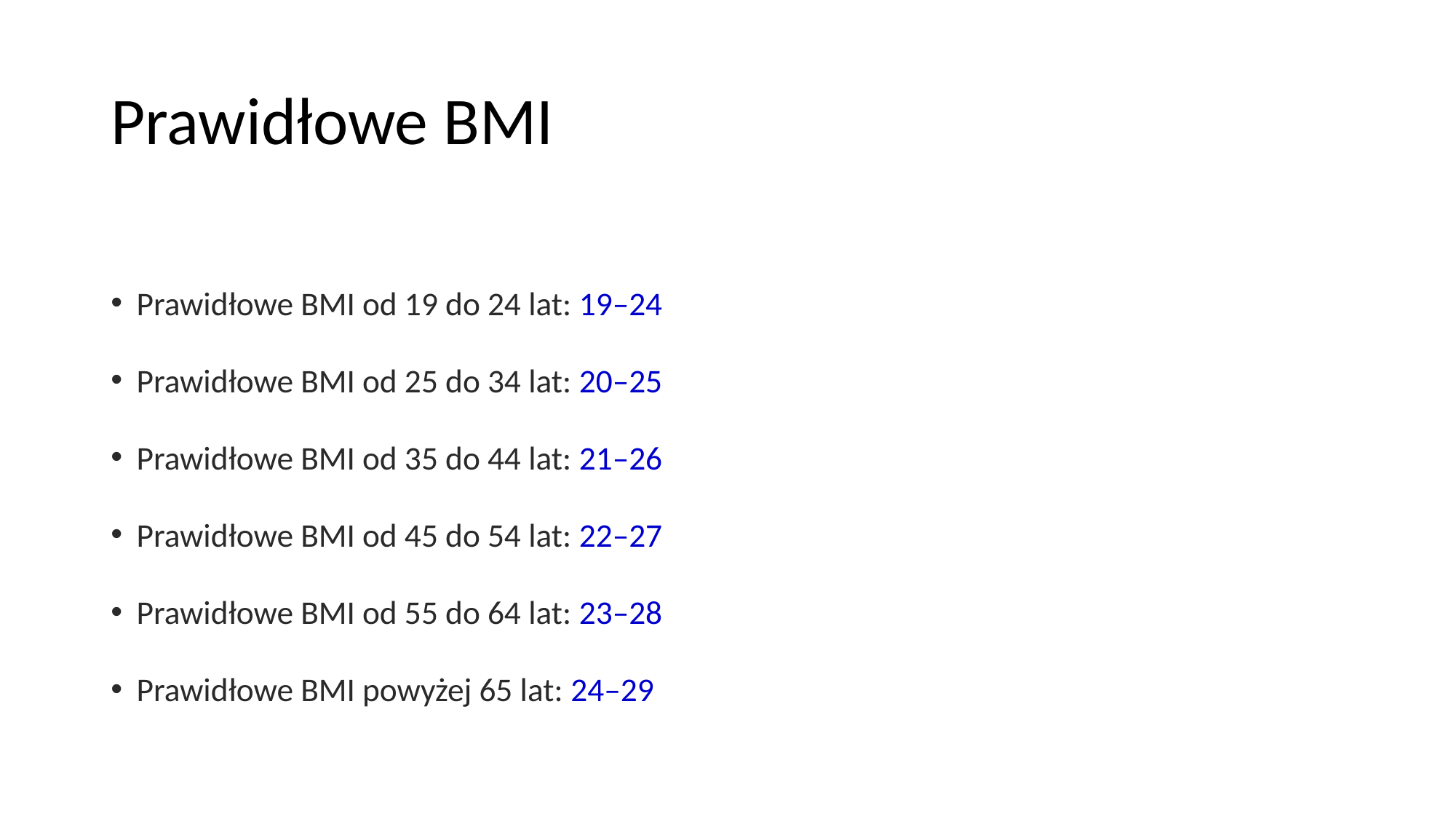

# Prawidłowe BMI
Prawidłowe BMI od 19 do 24 lat: 19–24
Prawidłowe BMI od 25 do 34 lat: 20–25
Prawidłowe BMI od 35 do 44 lat: 21–26
Prawidłowe BMI od 45 do 54 lat: 22–27
Prawidłowe BMI od 55 do 64 lat: 23–28
Prawidłowe BMI powyżej 65 lat: 24–29